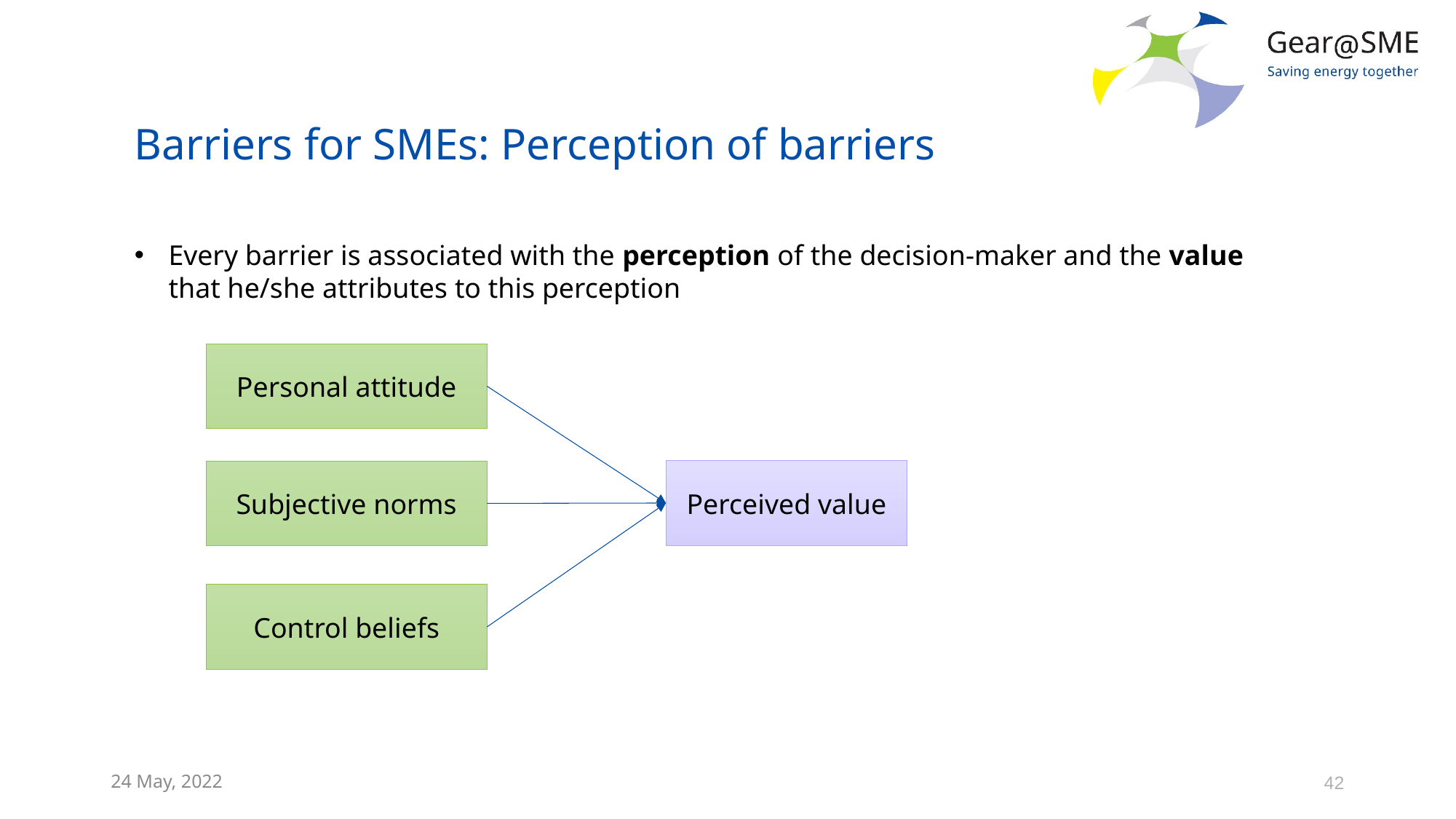

# Barriers for SMEs: Perception of barriers
Every barrier is associated with the perception of the decision-maker and the value that he/she attributes to this perception

Personal attitude
Perceived value
Subjective norms
Control beliefs

24 May, 2022
42